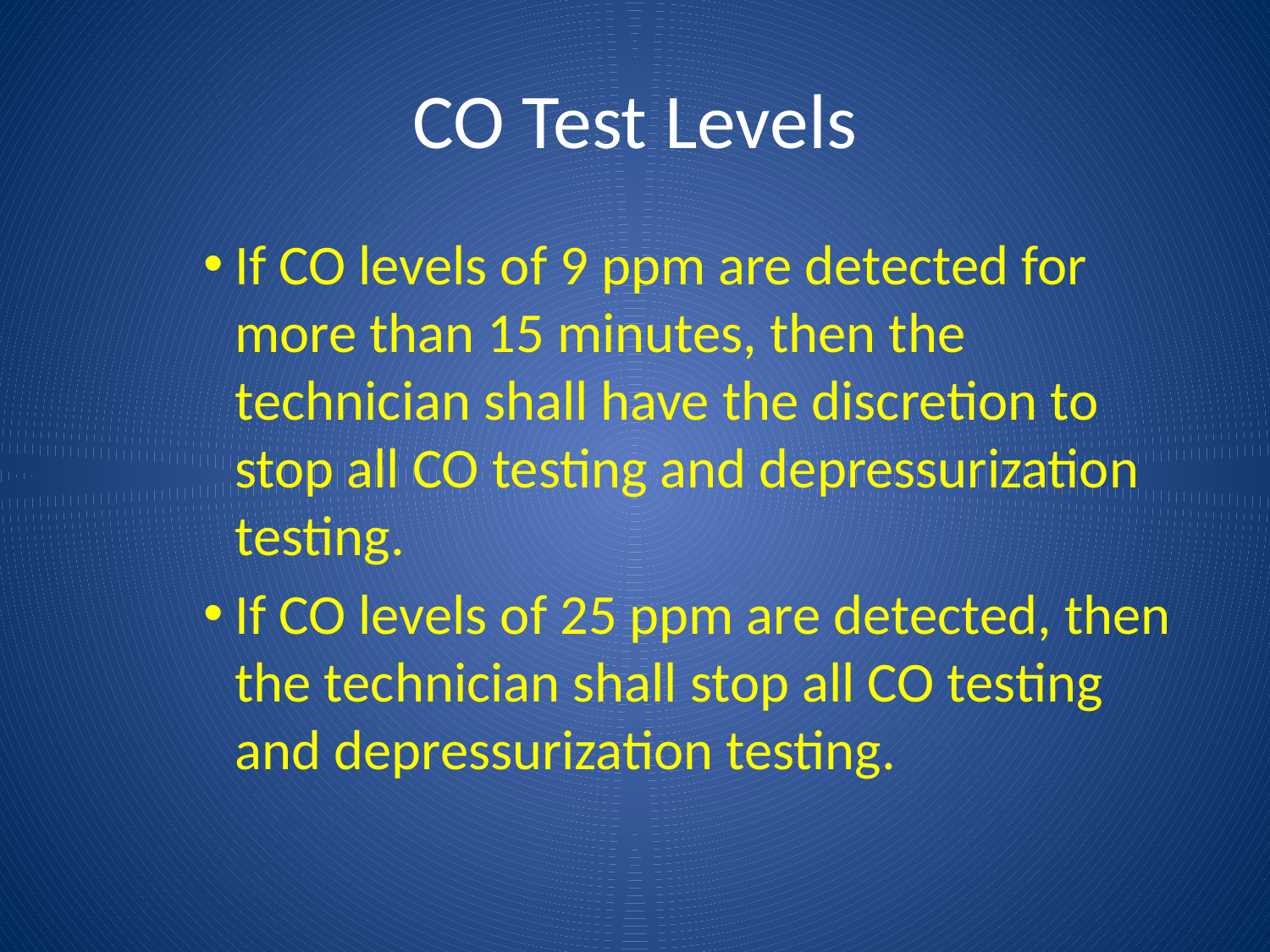

# CO Test Levels
If CO levels of 9 ppm are detected for more than 15 minutes, then the technician shall have the discretion to stop all CO testing and depressurization testing.
If CO levels of 25 ppm are detected, then the technician shall stop all CO testing and depressurization testing.